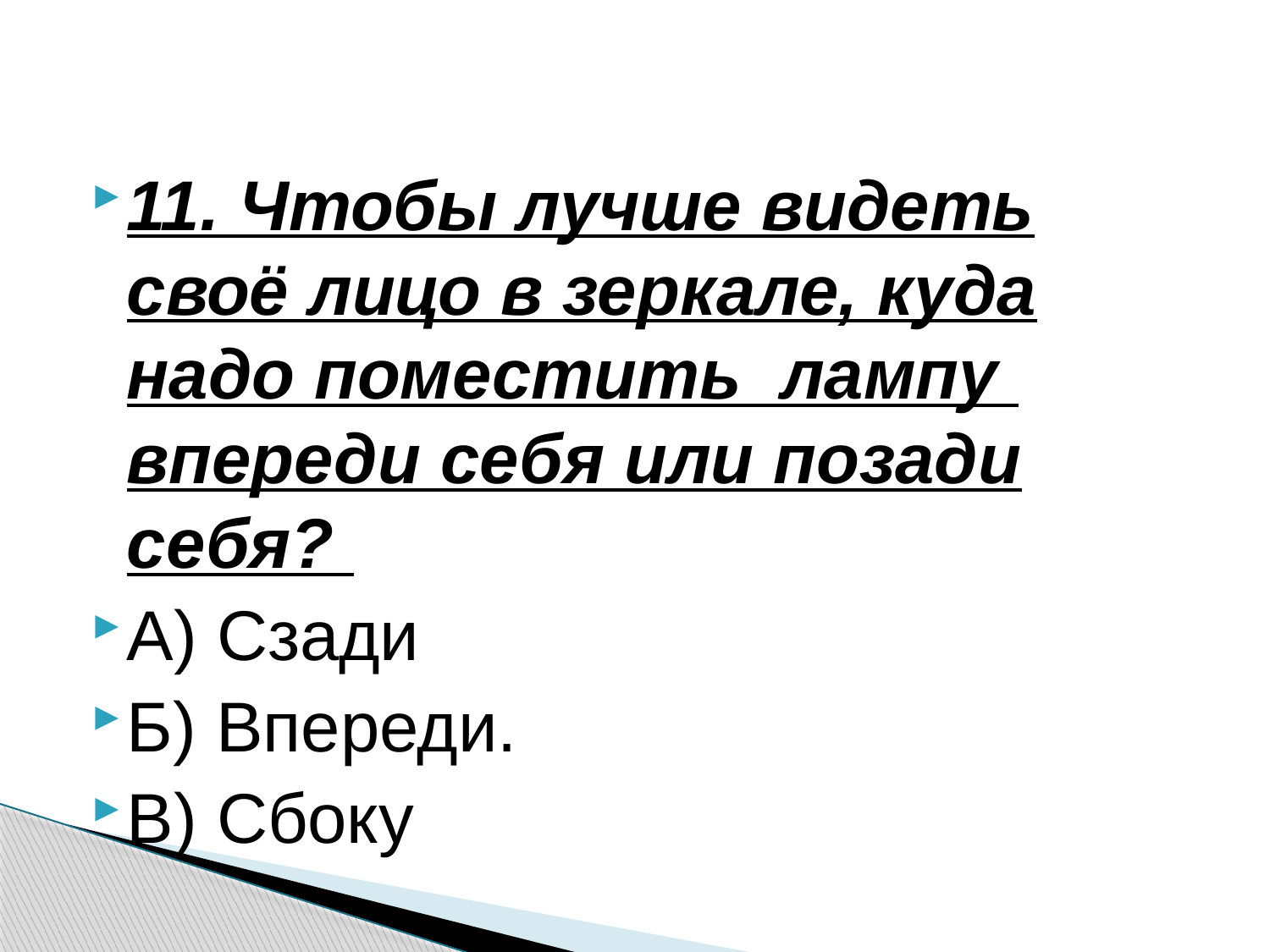

11. Чтобы лучше видеть своё лицо в зеркале, куда надо поместить  лампу  впереди себя или позади себя?
А) Сзади
Б) Впереди.
В) Сбоку